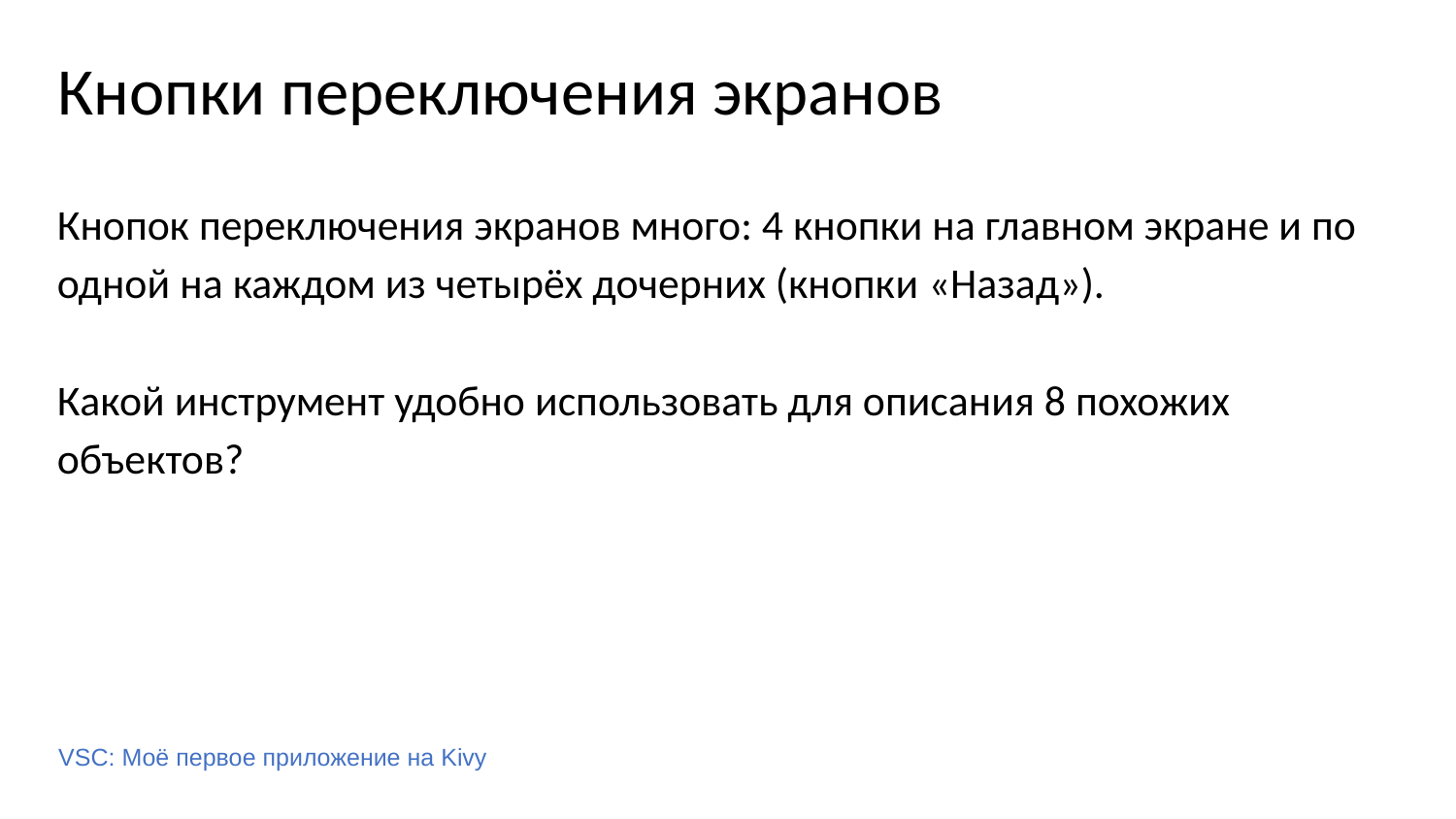

# Кнопки переключения экранов
Кнопок переключения экранов много: 4 кнопки на главном экране и по одной на каждом из четырёх дочерних (кнопки «Назад»).

Какой инструмент удобно использовать для описания 8 похожих объектов?
VSC: Моё первое приложение на Kivy